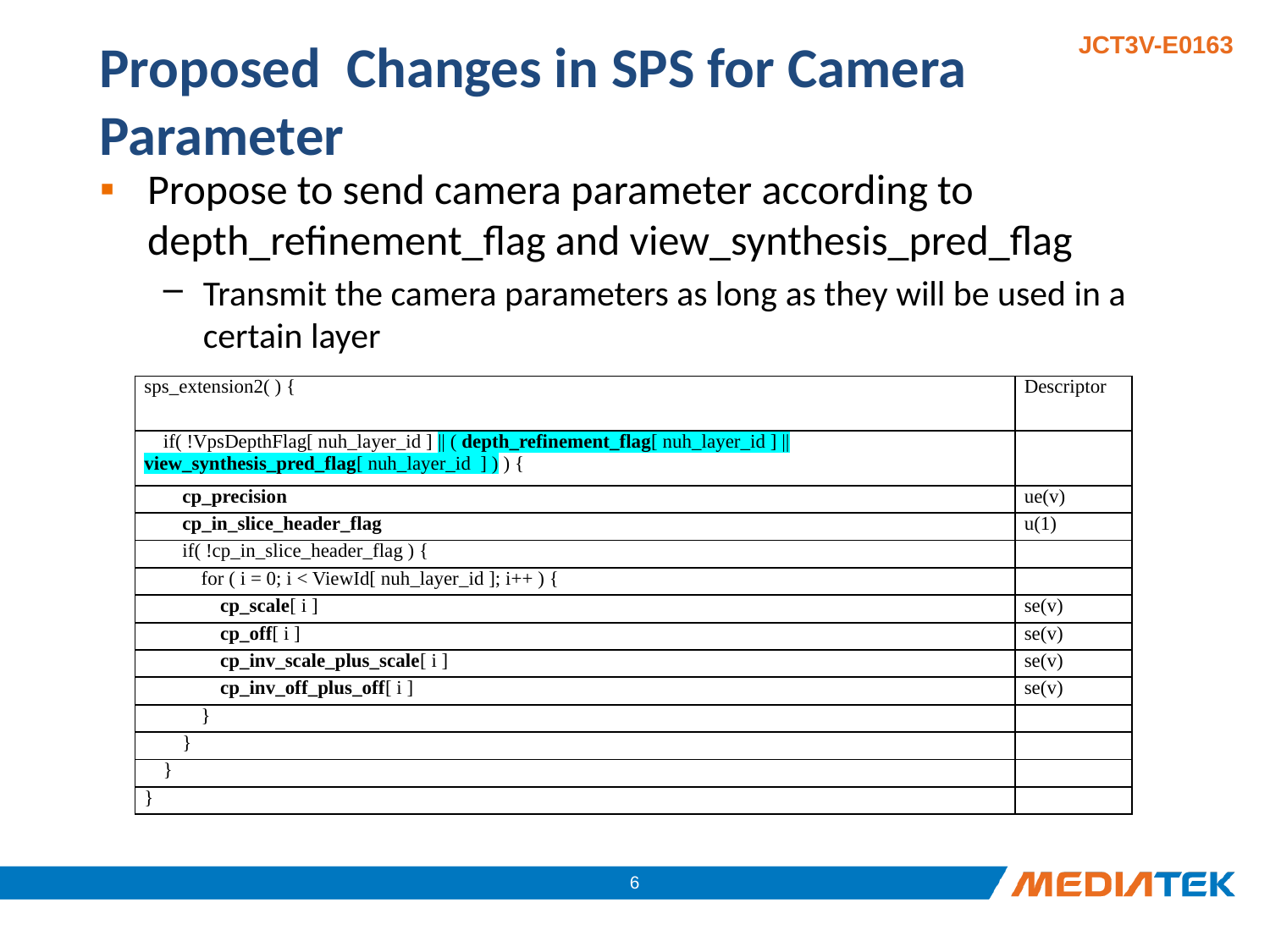

# Proposed  Changes in SPS for Camera Parameter
Propose to send camera parameter according to depth_refinement_flag and view_synthesis_pred_flag
Transmit the camera parameters as long as they will be used in a certain layer
| sps\_extension2( ) { | Descriptor |
| --- | --- |
| if( !VpsDepthFlag[ nuh\_layer\_id ] || ( depth\_refinement\_flag[ nuh\_layer\_id ] || view\_synthesis\_pred\_flag[ nuh\_layer\_id  ] ) ) { |  |
| cp\_precision | ue(v) |
| cp\_in\_slice\_header\_flag | u(1) |
| if( !cp\_in\_slice\_header\_flag ) { |  |
| for ( i = 0; i < ViewId[ nuh\_layer\_id ]; i++ ) { |  |
| cp\_scale[ i ] | se(v) |
| cp\_off[ i ] | se(v) |
| cp\_inv\_scale\_plus\_scale[ i ] | se(v) |
| cp\_inv\_off\_plus\_off[ i ] | se(v) |
| } |  |
| } |  |
| } |  |
| } |  |
6